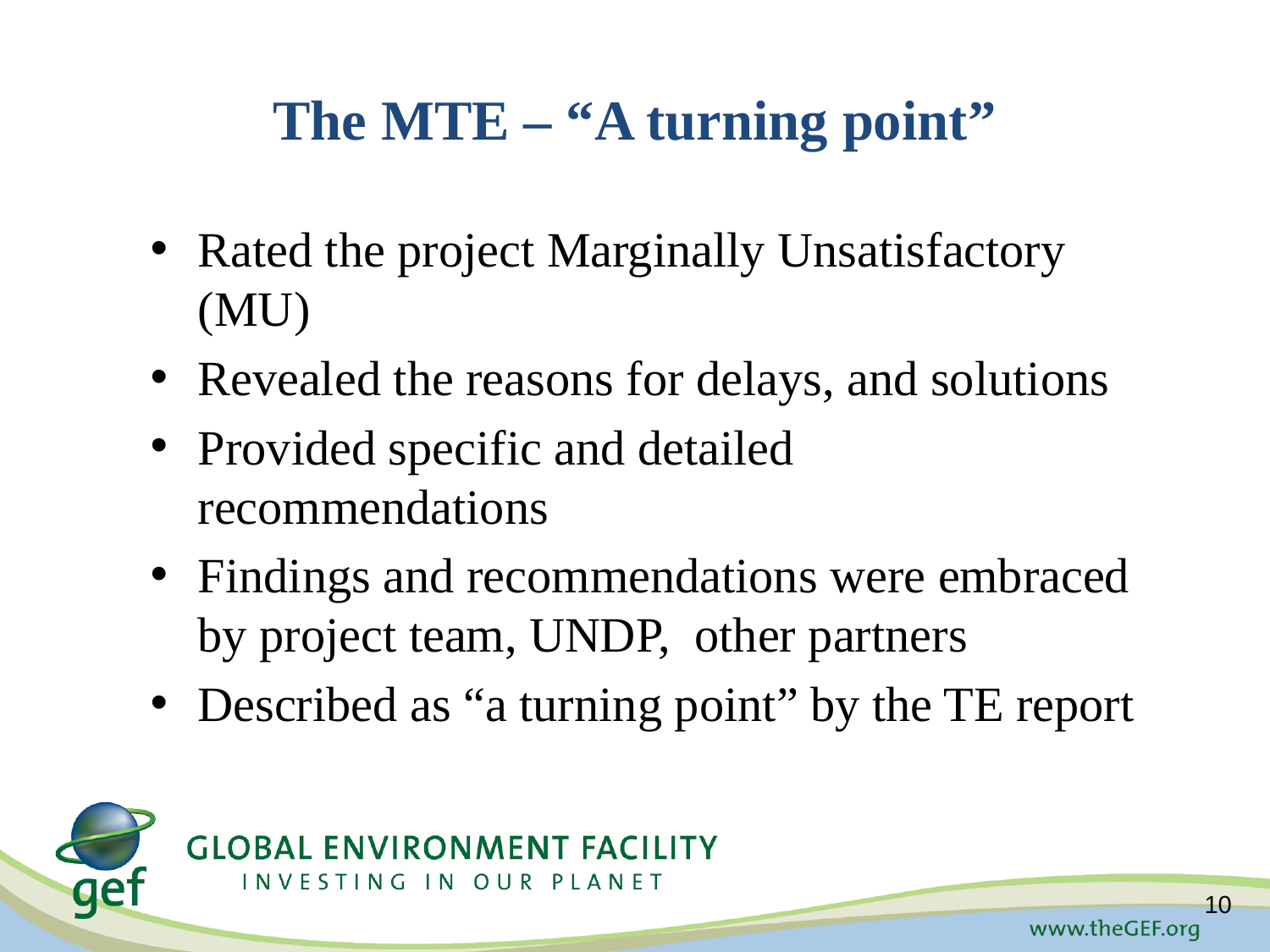

# The MTE – “A turning point”
Rated the project Marginally Unsatisfactory (MU)
Revealed the reasons for delays, and solutions
Provided specific and detailed recommendations
Findings and recommendations were embraced by project team, UNDP,  other partners
Described as “a turning point” by the TE report
10